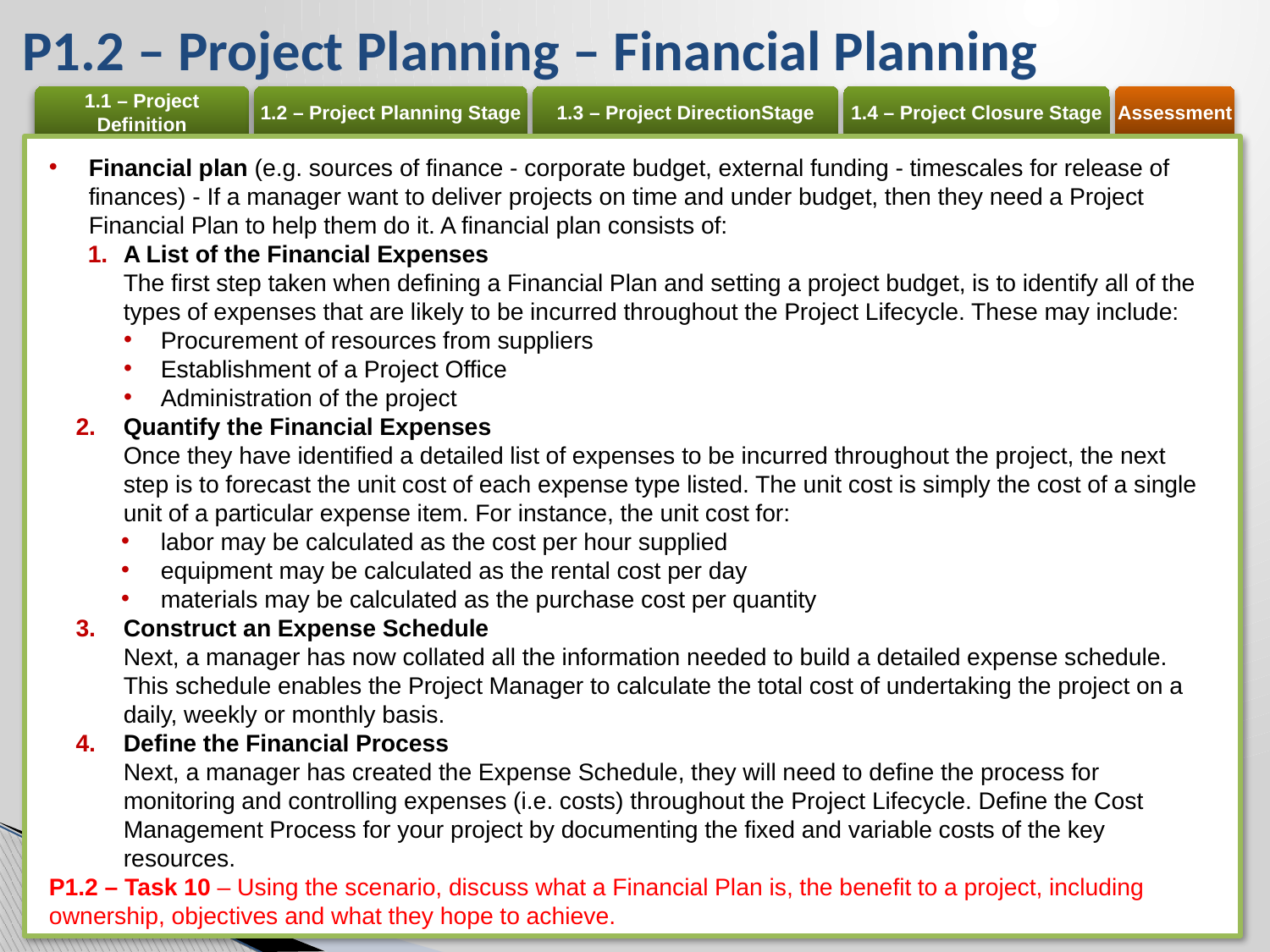

# P1.2 – Project Planning – Financial Planning
Financial plan (e.g. sources of finance - corporate budget, external funding - timescales for release of finances) - If a manager want to deliver projects on time and under budget, then they need a Project Financial Plan to help them do it. A financial plan consists of:
A List of the Financial Expenses
The first step taken when defining a Financial Plan and setting a project budget, is to identify all of the types of expenses that are likely to be incurred throughout the Project Lifecycle. These may include:
Procurement of resources from suppliers
Establishment of a Project Office
Administration of the project
Quantify the Financial Expenses
Once they have identified a detailed list of expenses to be incurred throughout the project, the next step is to forecast the unit cost of each expense type listed. The unit cost is simply the cost of a single unit of a particular expense item. For instance, the unit cost for:
labor may be calculated as the cost per hour supplied
equipment may be calculated as the rental cost per day
materials may be calculated as the purchase cost per quantity
Construct an Expense Schedule
Next, a manager has now collated all the information needed to build a detailed expense schedule. This schedule enables the Project Manager to calculate the total cost of undertaking the project on a daily, weekly or monthly basis.
Define the Financial Process
Next, a manager has created the Expense Schedule, they will need to define the process for monitoring and controlling expenses (i.e. costs) throughout the Project Lifecycle. Define the Cost Management Process for your project by documenting the fixed and variable costs of the key resources.
P1.2 – Task 10 – Using the scenario, discuss what a Financial Plan is, the benefit to a project, including ownership, objectives and what they hope to achieve.